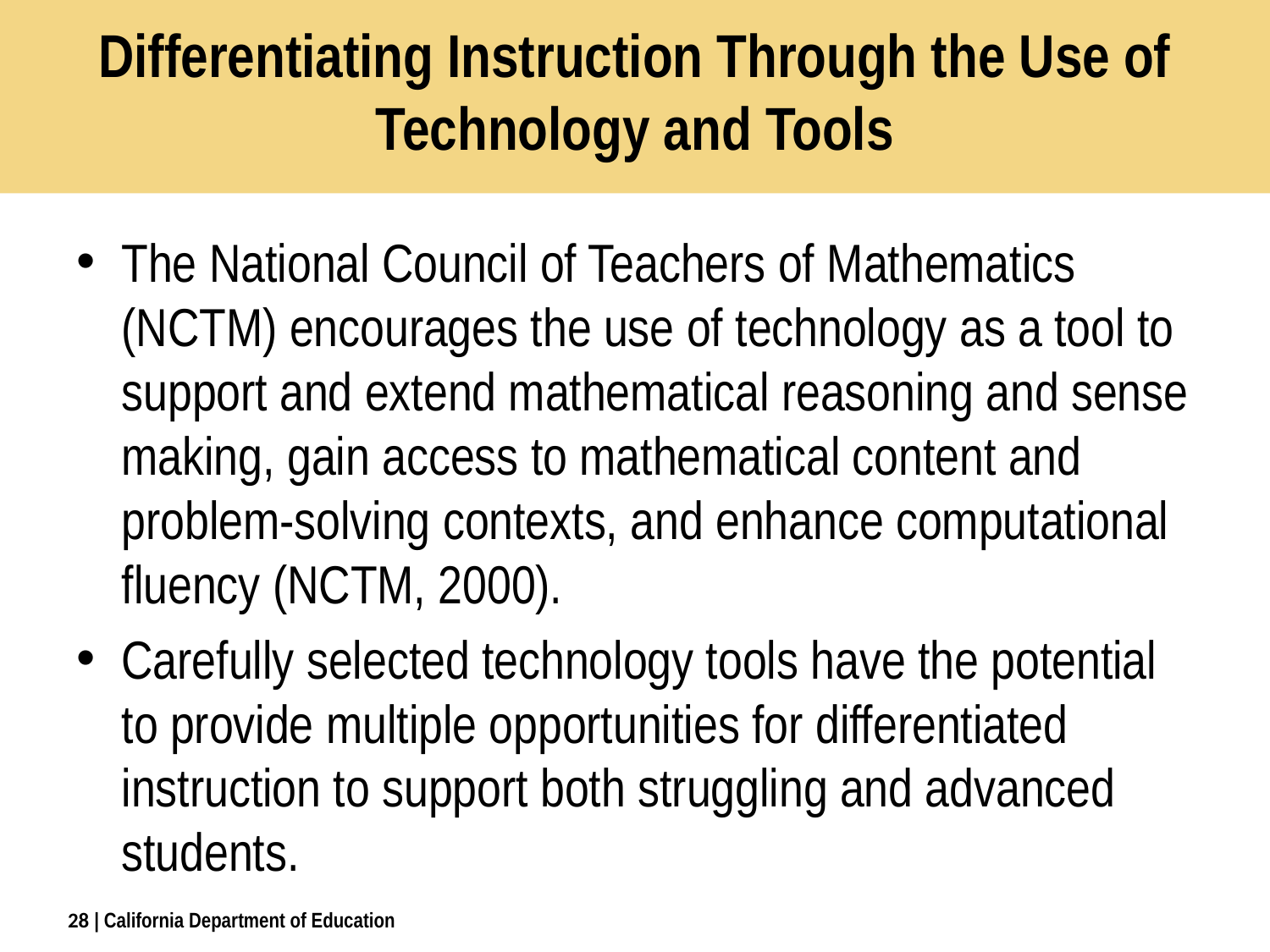

# Differentiating Instruction Through the Use of Technology and Tools
The National Council of Teachers of Mathematics (NCTM) encourages the use of technology as a tool to support and extend mathematical reasoning and sense making, gain access to mathematical content and problem-solving contexts, and enhance computational fluency (NCTM, 2000).
Carefully selected technology tools have the potential to provide multiple opportunities for differentiated instruction to support both struggling and advanced students.

28
| California Department of Education